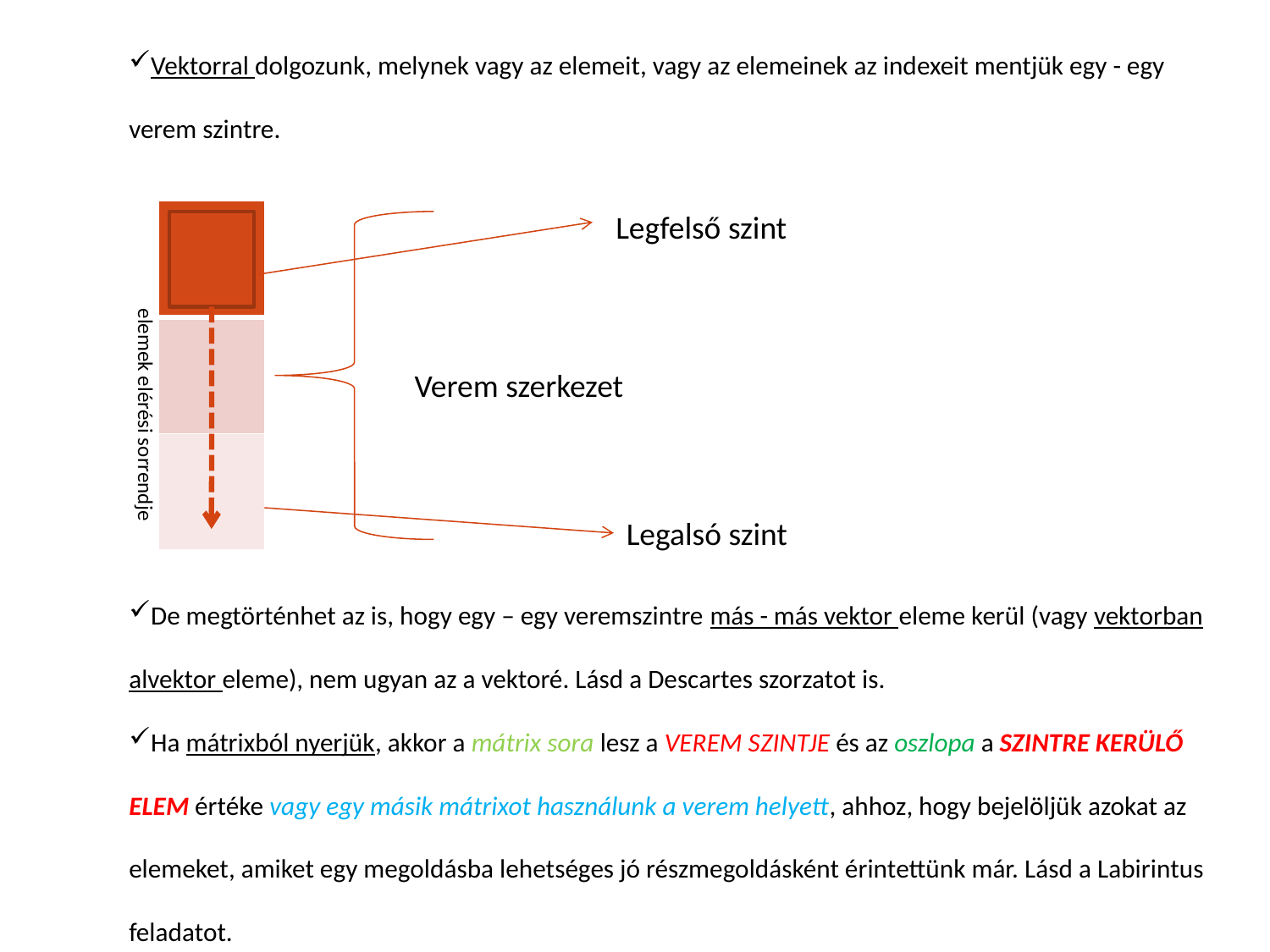

Vektorral dolgozunk, melynek vagy az elemeit, vagy az elemeinek az indexeit mentjük egy - egy  verem szintre.
|  |
| --- |
|  |
|  |
Legfelső szint

Verem szerkezet
elemek elérési sorrendje
Legalsó szint
De megtörténhet az is, hogy egy – egy veremszintre más - más vektor eleme kerül (vagy vektorban alvektor eleme), nem ugyan az a vektoré. Lásd a Descartes szorzatot is.
Ha mátrixból nyerjük, akkor a mátrix sora lesz a verem szintje és az oszlopa a szintre kerülő elem értéke vagy egy másik mátrixot használunk a verem helyett, ahhoz, hogy bejelöljük azokat az elemeket, amiket egy megoldásba lehetséges jó részmegoldásként érintettünk már. Lásd a Labirintus feladatot.